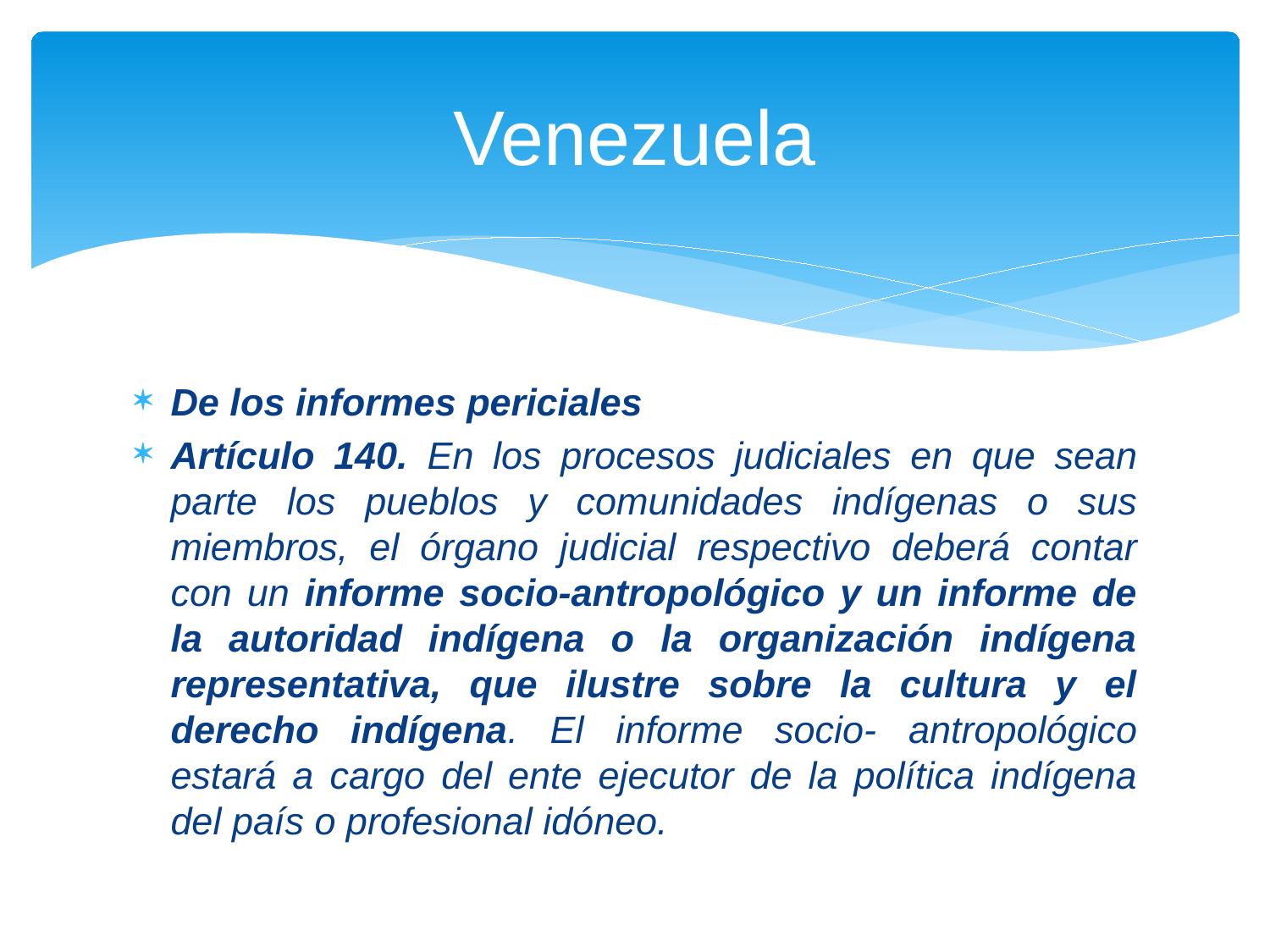

# Venezuela
De los informes periciales
Artículo 140. En los procesos judiciales en que sean parte los pueblos y comunidades indígenas o sus miembros, el órgano judicial respectivo deberá contar con un informe socio-antropológico y un informe de la autoridad indígena o la organización indígena representativa, que ilustre sobre la cultura y el derecho indígena. El informe socio- antropológico estará a cargo del ente ejecutor de la política indígena del país o profesional idóneo.